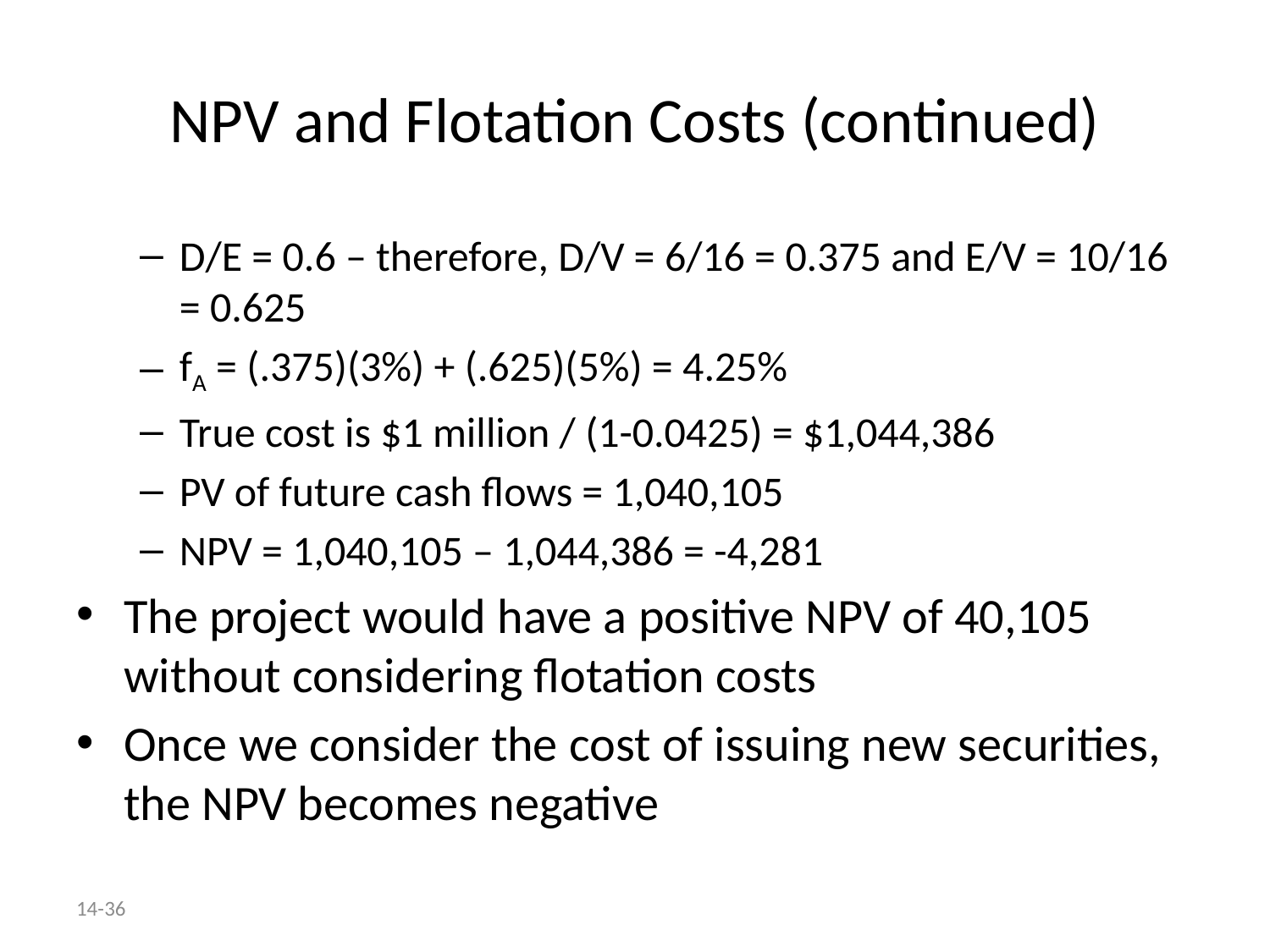

# NPV and Flotation Costs (continued)
D/E = 0.6 – therefore, D/V = 6/16 = 0.375 and E/V = 10/16 = 0.625
fA = (.375)(3%) + (.625)(5%) = 4.25%
True cost is $1 million / (1-0.0425) = $1,044,386
PV of future cash flows = 1,040,105
NPV = 1,040,105 – 1,044,386 = -4,281
The project would have a positive NPV of 40,105 without considering flotation costs
Once we consider the cost of issuing new securities, the NPV becomes negative
14-36